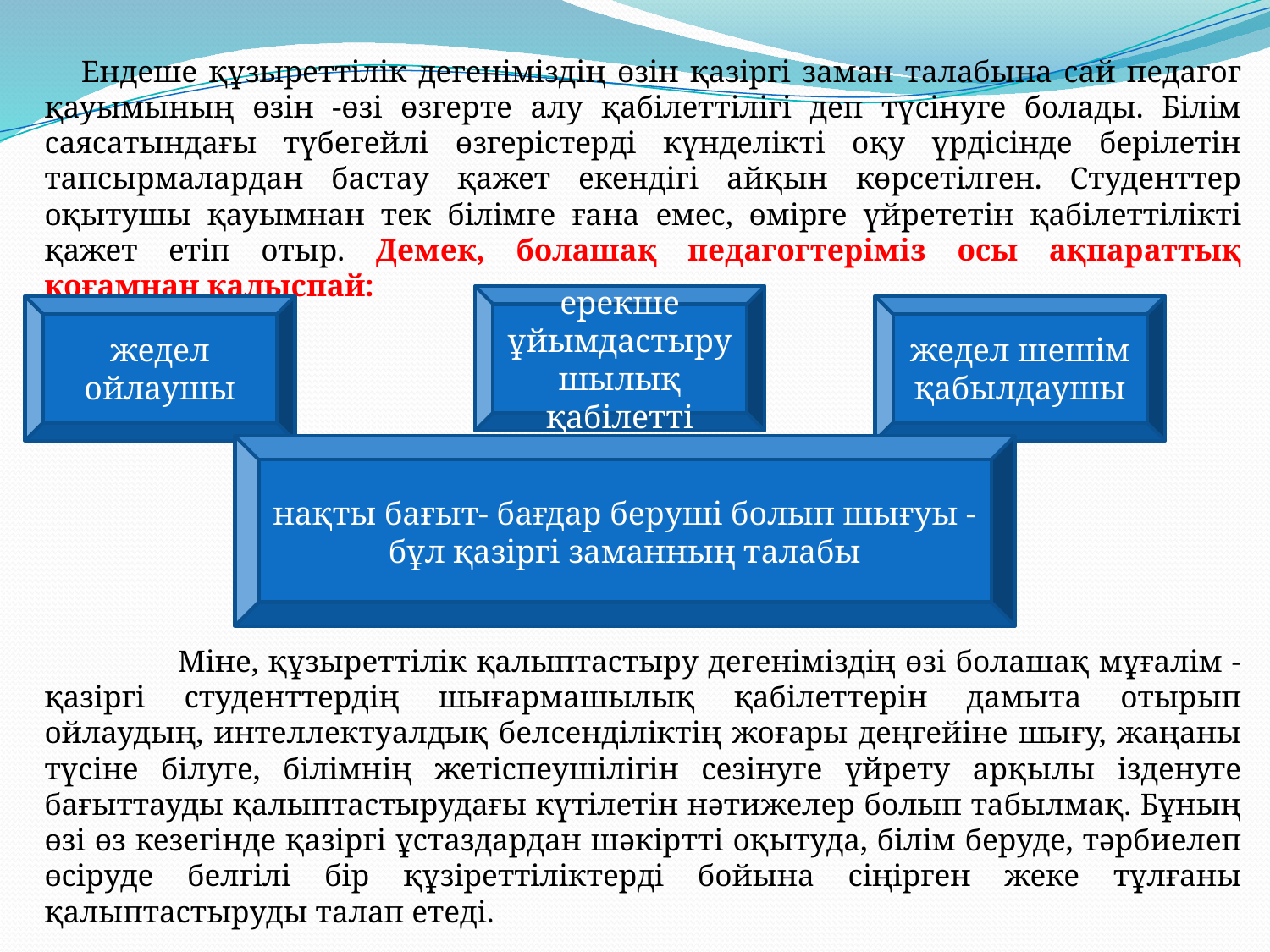

Ендеше құзыреттілік дегеніміздің өзін қазіргі заман талабына сай педагог қауымының өзін -өзі өзгерте алу қабілеттілігі деп түсінуге болады. Білім саясатындағы түбегейлі өзгерістерді күнделікті оқу үрдісінде берілетін тапсырмалардан бастау қажет екендігі айқын көрсетілген. Студенттер оқытушы қауымнан тек білімге ғана емес, өмірге үйрететін қабілеттілікті қажет етіп отыр. Демек, болашақ педагогтеріміз осы ақпараттық қоғамнан қалыспай:

                 Міне, құзыреттілік қалыптастыру дегеніміздің өзі болашақ мұғалім - қазіргі студенттердің шығармашылық қабілеттерін дамыта отырып ойлаудың, интеллектуалдық белсенділіктің жоғары деңгейіне шығу, жаңаны түсіне білуге, білімнің жетіспеушілігін сезінуге үйрету арқылы ізденуге бағыттауды қалыптастырудағы күтілетін нәтижелер болып табылмақ. Бұның өзі өз кезегінде қазіргі ұстаздардан шәкіртті оқытуда, білім беруде, тәрбиелеп өсіруде белгілі бір құзіреттіліктерді бойына сіңірген жеке тұлғаны қалыптастыруды талап етеді.

ерекше ұйымдастырушылық қабілетті
жедел ойлаушы
жедел шешім қабылдаушы
нақты бағыт- бағдар беруші болып шығуы - бұл қазіргі заманның талабы